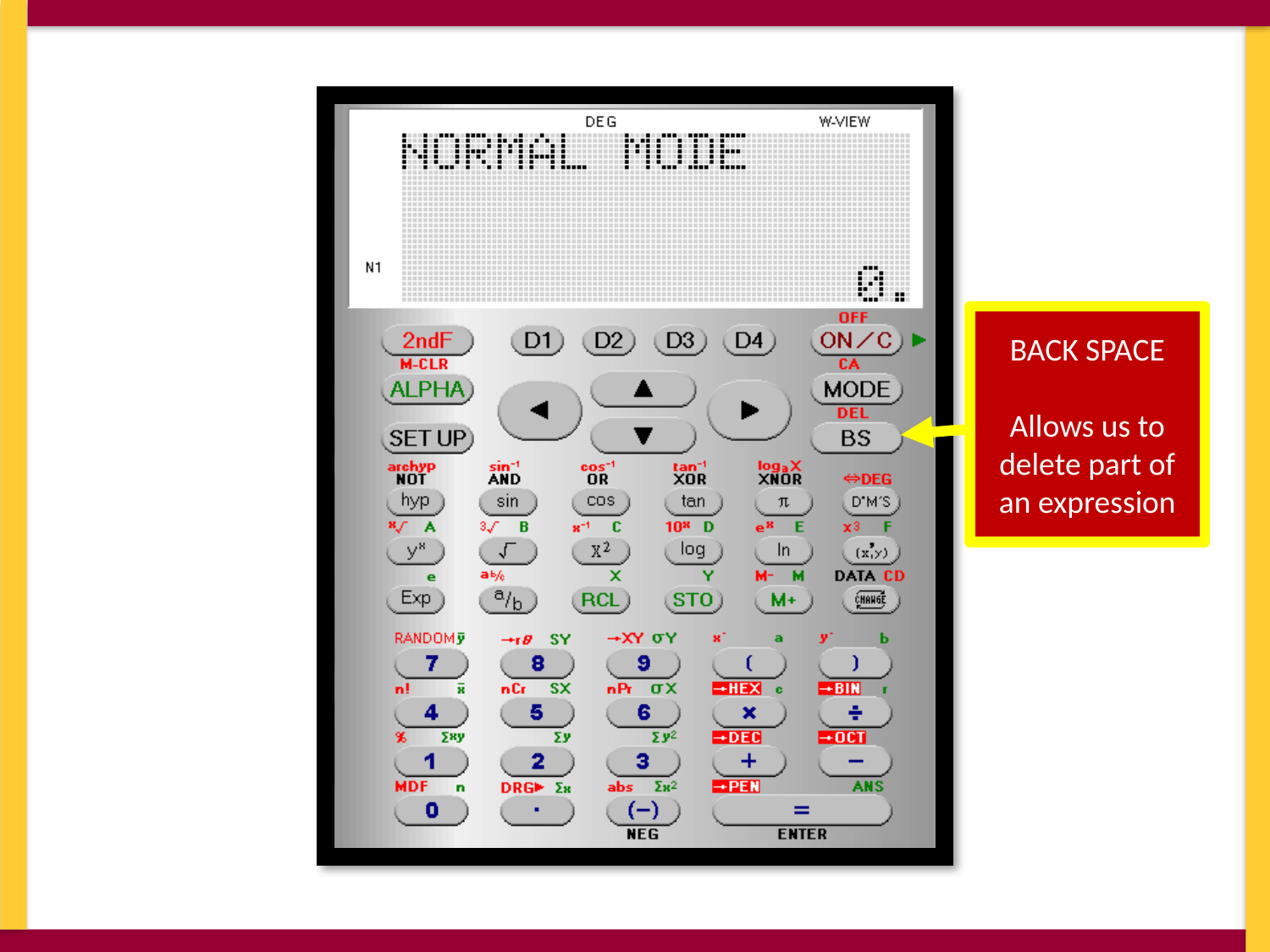

BACK SPACE

Allows us to delete part of an expression